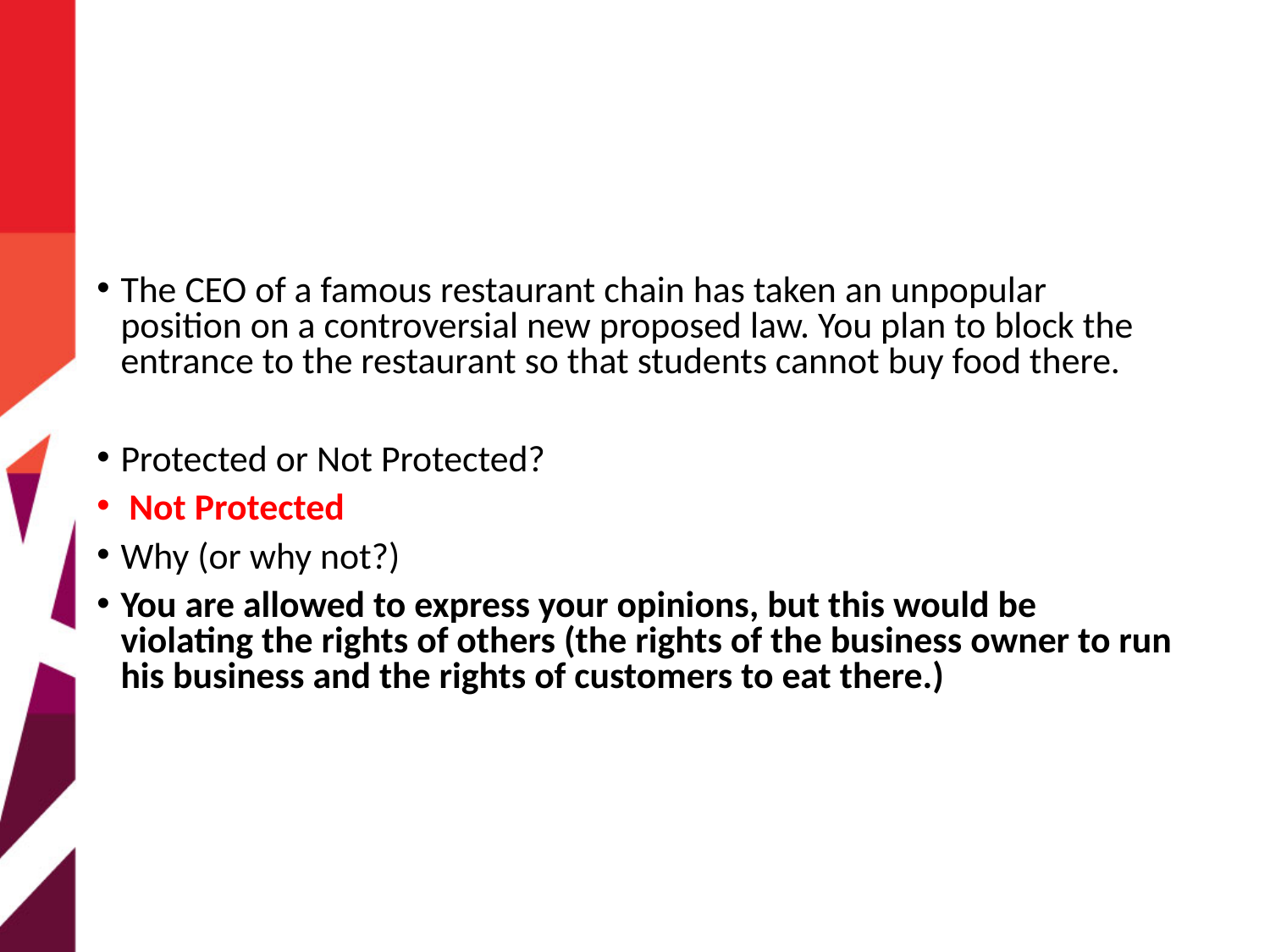

The CEO of a famous restaurant chain has taken an unpopular position on a controversial new proposed law. You plan to block the entrance to the restaurant so that students cannot buy food there.

Protected or Not Protected?
 Not Protected
Why (or why not?)
You are allowed to express your opinions, but this would be violating the rights of others (the rights of the business owner to run his business and the rights of customers to eat there.)